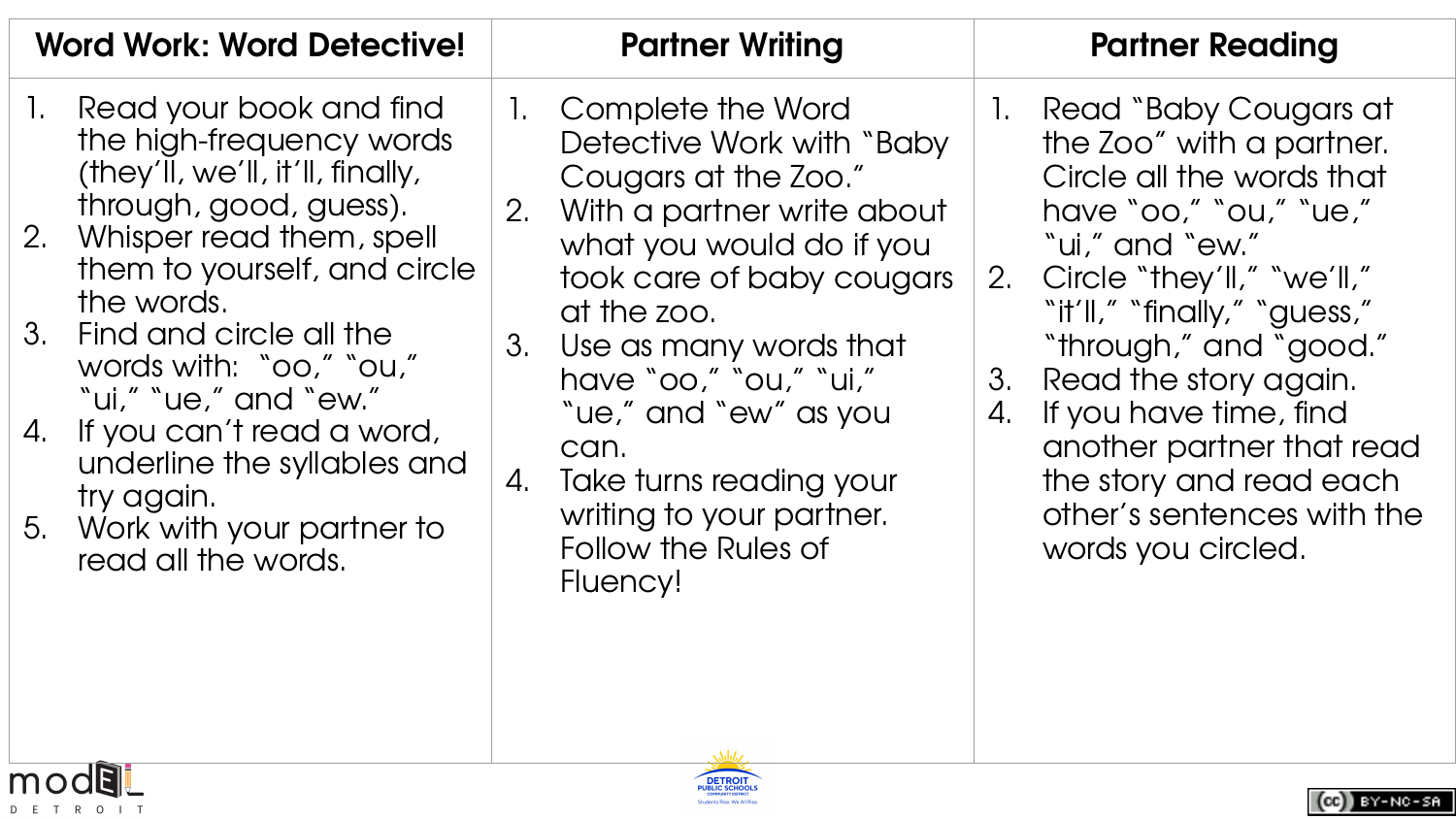

| Word Work: Word Detective! | Partner Writing | Partner Reading |
| --- | --- | --- |
| Read your book and find the high-frequency words (they’ll, we’ll, it’ll, finally, through, good, guess). Whisper read them, spell them to yourself, and circle the words. Find and circle all the words with: “oo,” “ou,” “ui,” “ue,” and “ew.” If you can’t read a word, underline the syllables and try again. Work with your partner to read all the words. | Complete the Word Detective Work with “Baby Cougars at the Zoo.” With a partner write about what you would do if you took care of baby cougars at the zoo. Use as many words that have “oo,” “ou,” “ui,” “ue,” and “ew” as you can. Take turns reading your writing to your partner. Follow the Rules of Fluency! | Read “Baby Cougars at the Zoo” with a partner. Circle all the words that have “oo,” “ou,” “ue,” “ui,” and “ew.” Circle “they’ll,” “we’ll,” “it’ll,” “finally,” “guess,” “through,” and “good.” Read the story again. If you have time, find another partner that read the story and read each other’s sentences with the words you circled. |